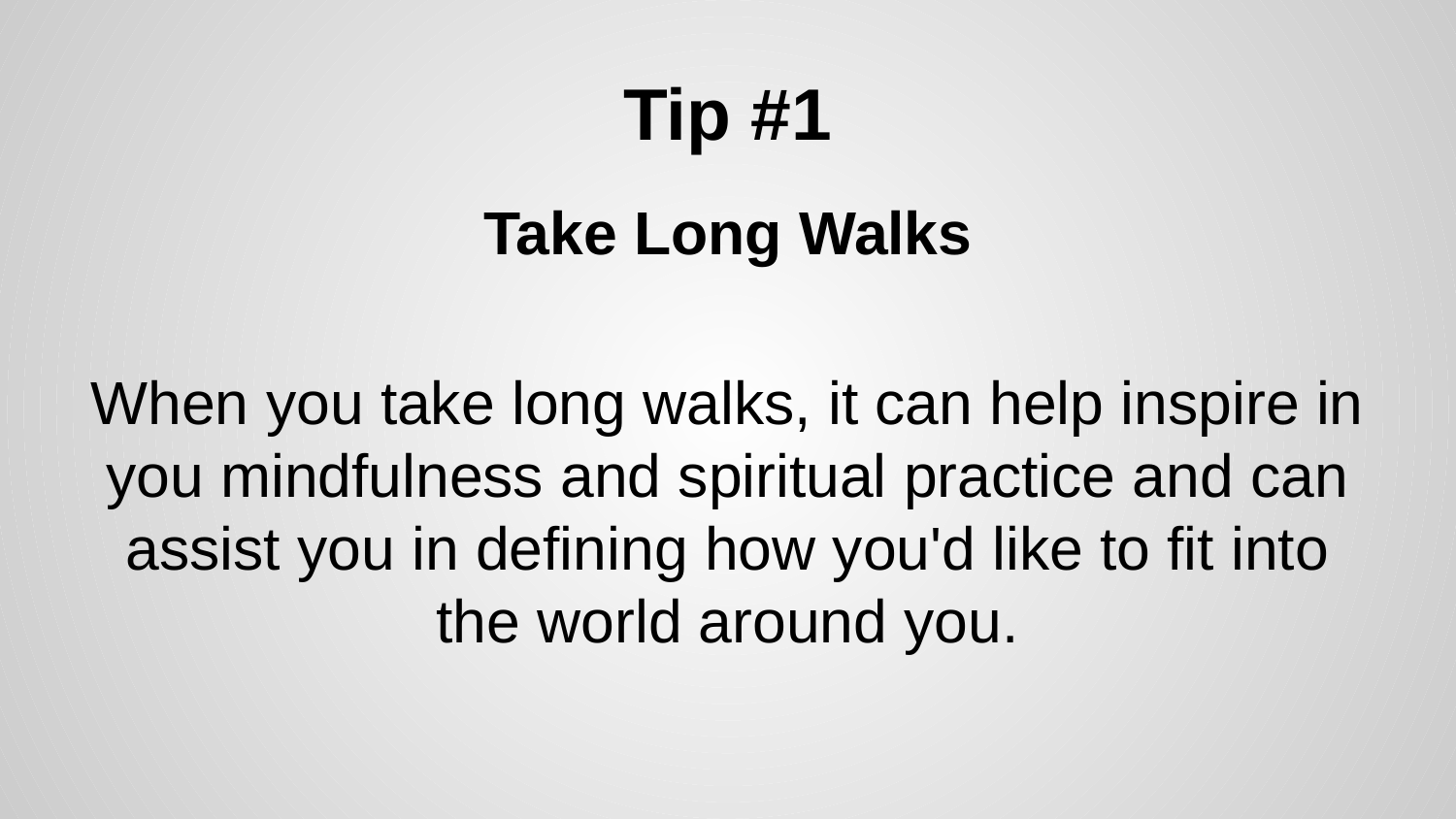

# Tip #1
Take Long Walks

When you take long walks, it can help inspire in you mindfulness and spiritual practice and can assist you in defining how you'd like to fit into the world around you.